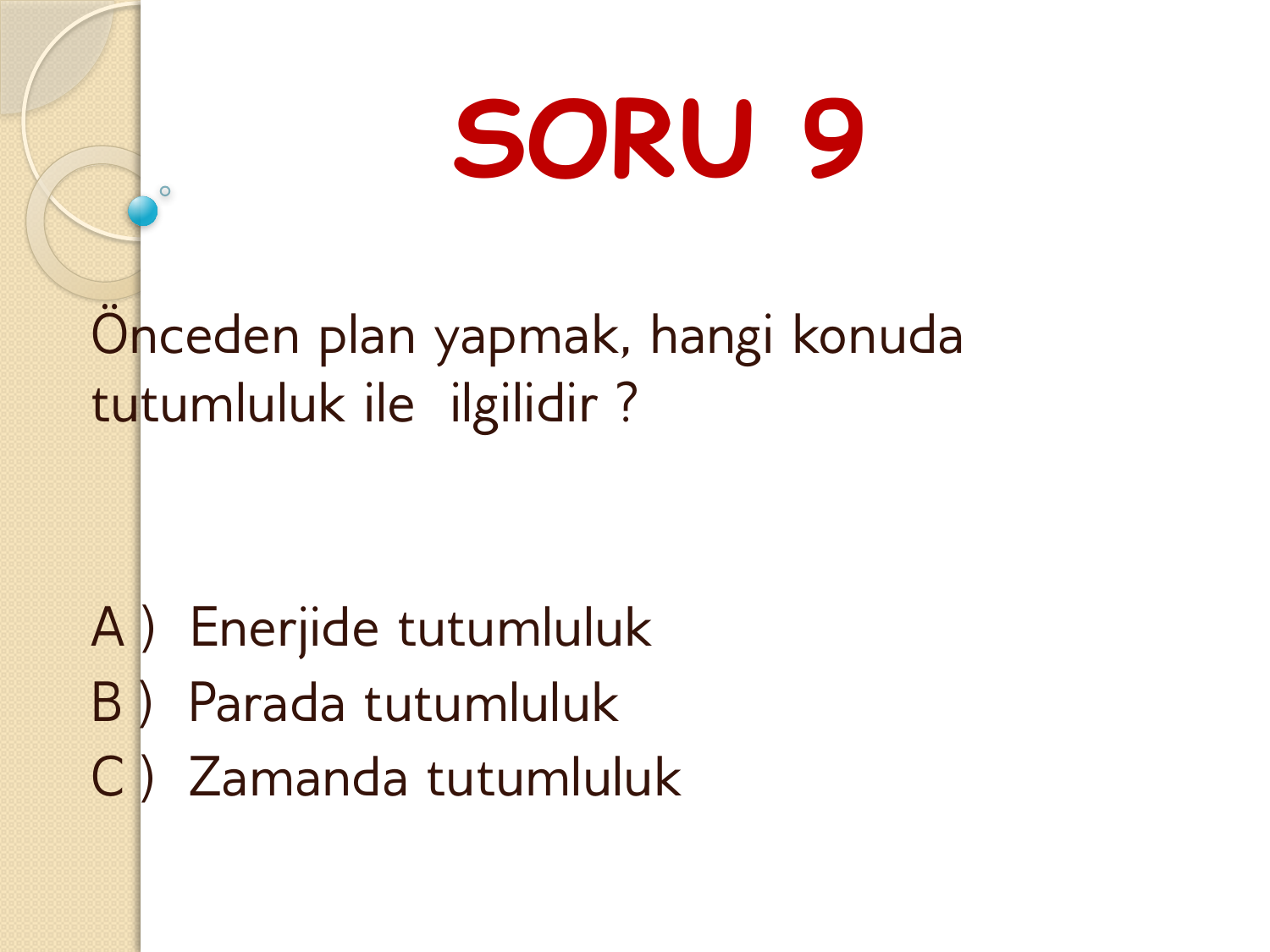

# SORU 9

Önceden plan yapmak, hangi konuda tutumluluk ile  ilgilidir ?

A )  Enerjide tutumluluk
B )  Parada tutumluluk
C )  Zamanda tutumluluk